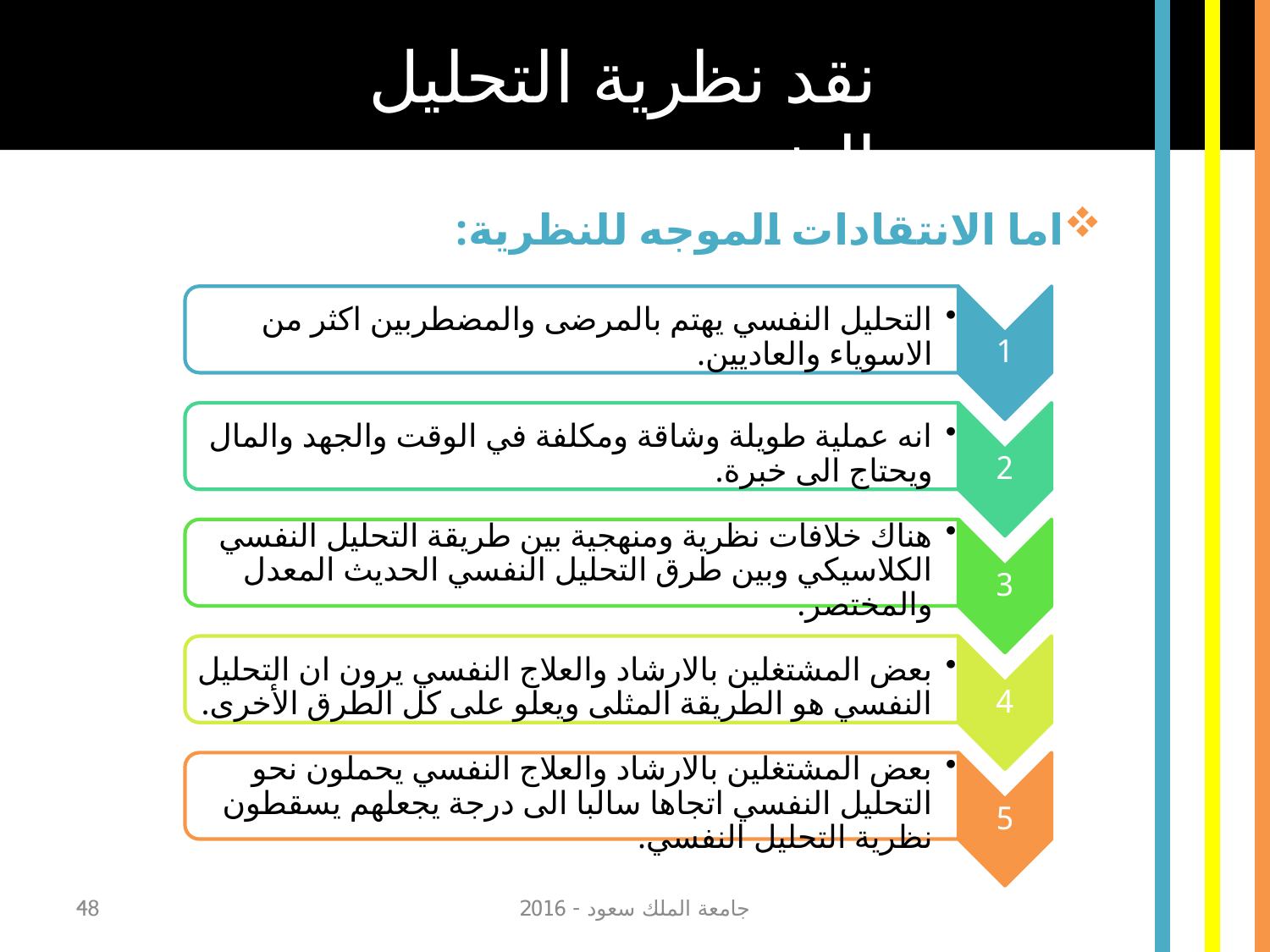

نقد نظرية التحليل النفسي
اما الانتقادات الموجه للنظرية:
1
التحليل النفسي يهتم بالمرضى والمضطربين اكثر من الاسوياء والعاديين.
2
انه عملية طويلة وشاقة ومكلفة في الوقت والجهد والمال ويحتاج الى خبرة.
3
هناك خلافات نظرية ومنهجية بين طريقة التحليل النفسي الكلاسيكي وبين طرق التحليل النفسي الحديث المعدل والمختصر.
4
بعض المشتغلين بالارشاد والعلاج النفسي يرون ان التحليل النفسي هو الطريقة المثلى ويعلو على كل الطرق الأخرى.
5
بعض المشتغلين بالارشاد والعلاج النفسي يحملون نحو التحليل النفسي اتجاها سالبا الى درجة يجعلهم يسقطون نظرية التحليل النفسي.
48
جامعة الملك سعود - 2016